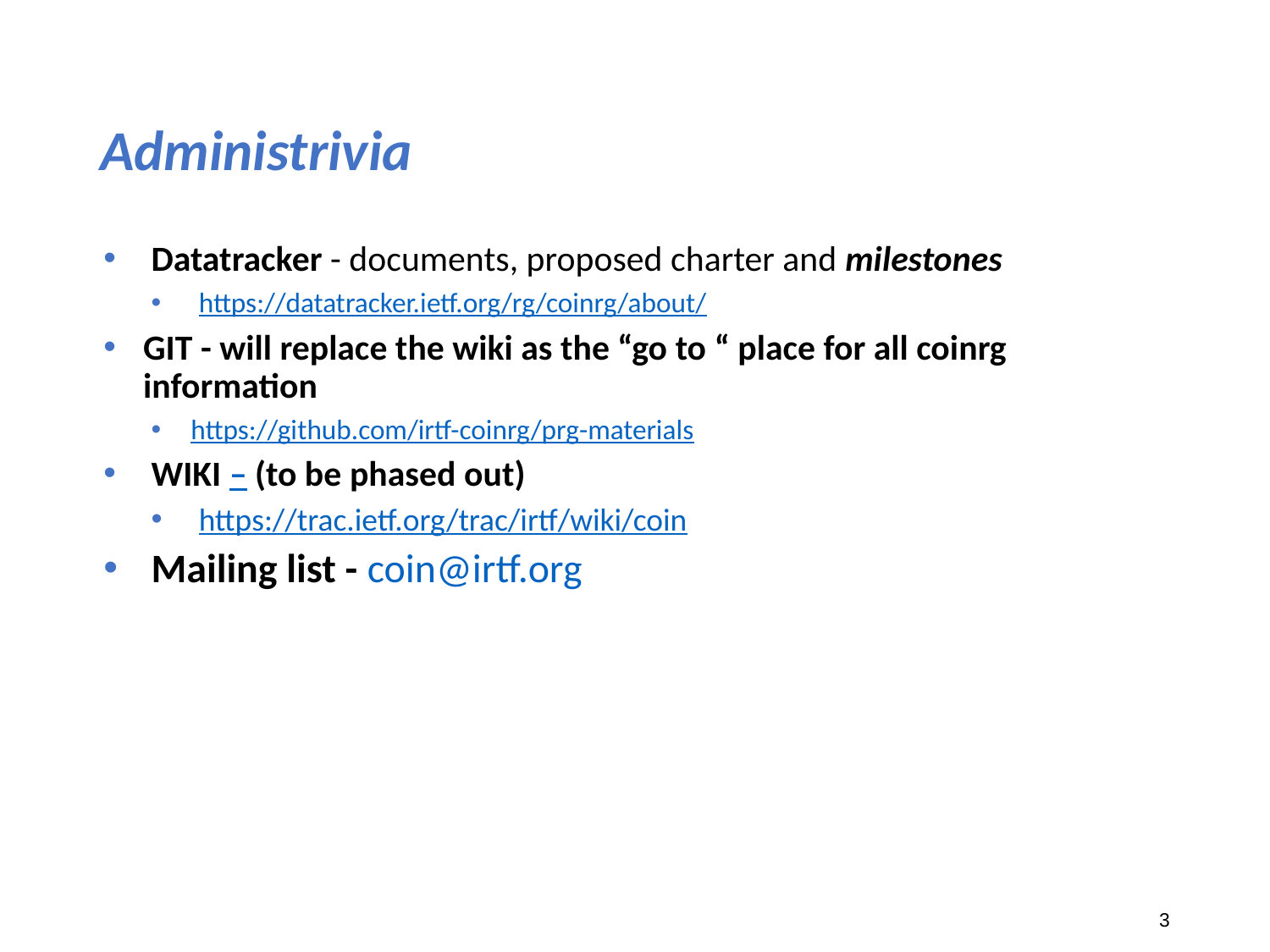

# Administrivia

Datatracker - documents, proposed charter and milestones
https://datatracker.ietf.org/rg/coinrg/about/
GIT - will replace the wiki as the “go to “ place for all coinrg information
https://github.com/irtf-coinrg/prg-materials
WIKI – (to be phased out)
https://trac.ietf.org/trac/irtf/wiki/coin
Mailing list - coin@irtf.org

3